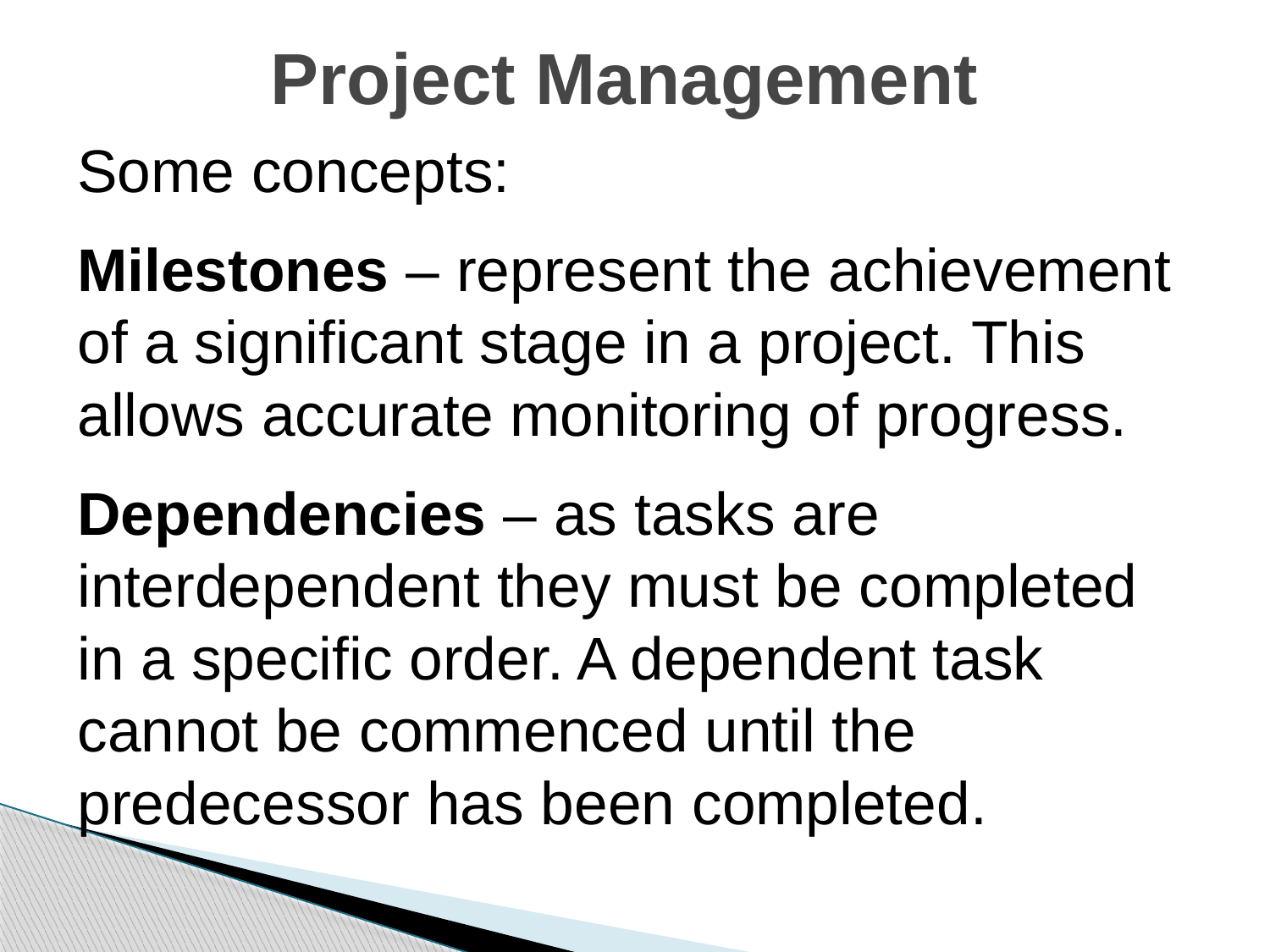

# Project Management
Some concepts:
Milestones – represent the achievement of a significant stage in a project. This allows accurate monitoring of progress.
Dependencies – as tasks are interdependent they must be completed in a specific order. A dependent task cannot be commenced until the predecessor has been completed.